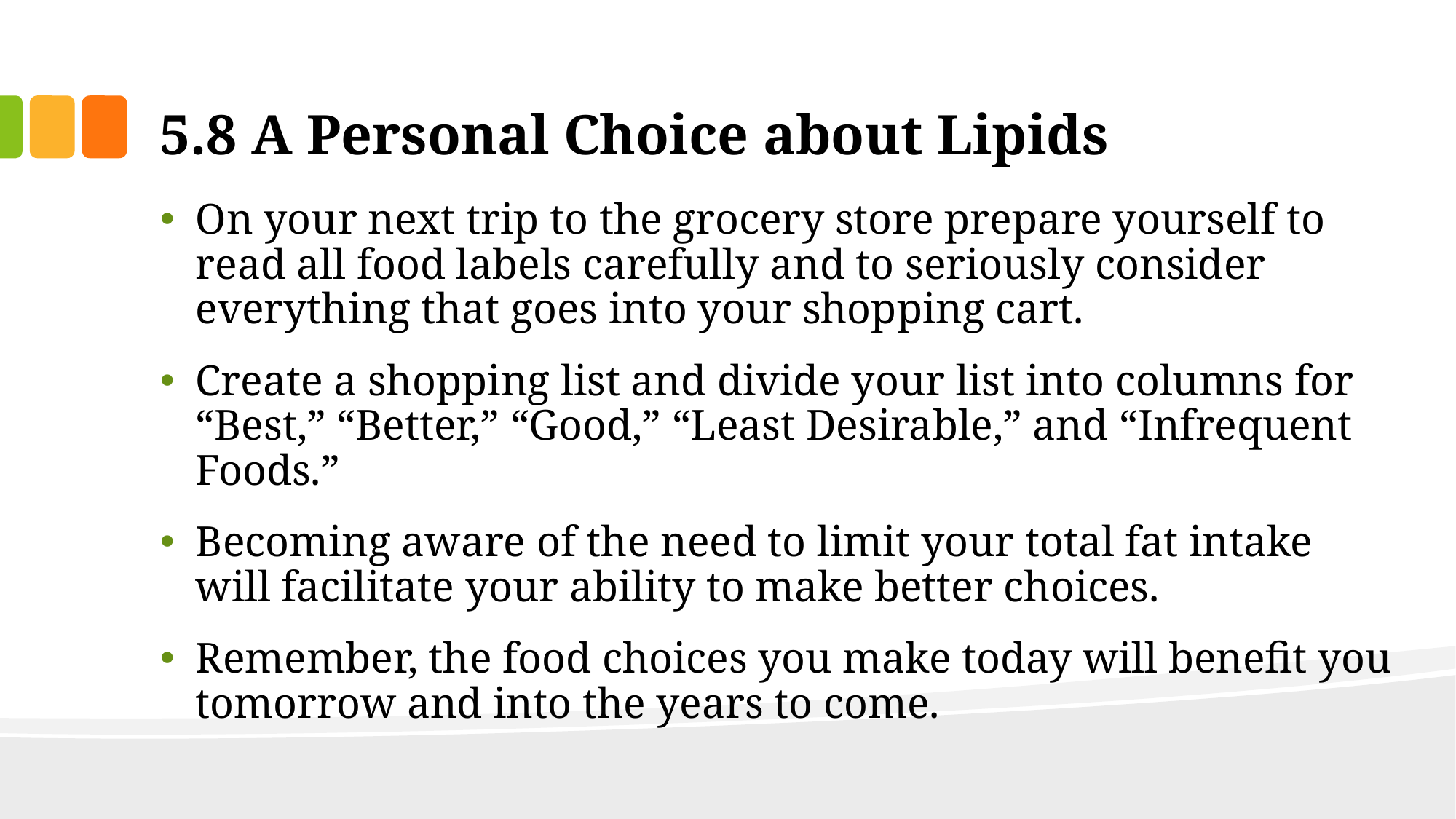

# 5.8 A Personal Choice about Lipids
On your next trip to the grocery store prepare yourself to read all food labels carefully and to seriously consider everything that goes into your shopping cart.
Create a shopping list and divide your list into columns for “Best,” “Better,” “Good,” “Least Desirable,” and “Infrequent Foods.”
Becoming aware of the need to limit your total fat intake will facilitate your ability to make better choices.
Remember, the food choices you make today will benefit you tomorrow and into the years to come.